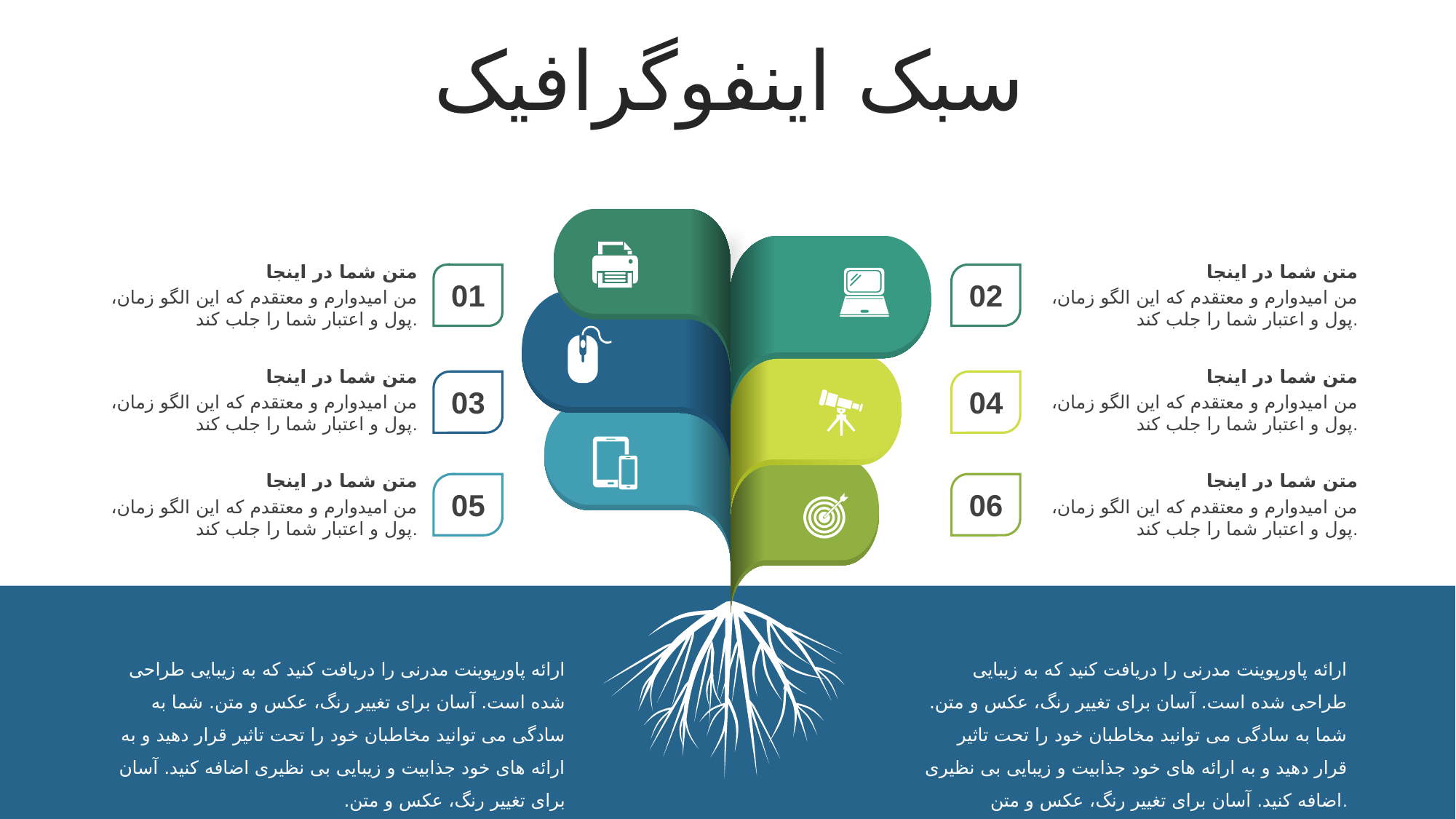

سبک اینفوگرافیک

متن شما در اینجا
من امیدوارم و معتقدم که این الگو زمان، پول و اعتبار شما را جلب کند.
متن شما در اینجا
من امیدوارم و معتقدم که این الگو زمان، پول و اعتبار شما را جلب کند.

01
02
متن شما در اینجا
من امیدوارم و معتقدم که این الگو زمان، پول و اعتبار شما را جلب کند.
متن شما در اینجا
من امیدوارم و معتقدم که این الگو زمان، پول و اعتبار شما را جلب کند.

03
04
متن شما در اینجا
من امیدوارم و معتقدم که این الگو زمان، پول و اعتبار شما را جلب کند.
متن شما در اینجا
من امیدوارم و معتقدم که این الگو زمان، پول و اعتبار شما را جلب کند.

05
06

ارائه پاورپوینت مدرنی را دریافت کنید که به زیبایی طراحی شده است. آسان برای تغییر رنگ، عکس و متن. شما به سادگی می توانید مخاطبان خود را تحت تاثیر قرار دهید و به ارائه های خود جذابیت و زیبایی بی نظیری اضافه کنید. آسان برای تغییر رنگ، عکس و متن.
ارائه پاورپوینت مدرنی را دریافت کنید که به زیبایی طراحی شده است. آسان برای تغییر رنگ، عکس و متن. شما به سادگی می توانید مخاطبان خود را تحت تاثیر قرار دهید و به ارائه های خود جذابیت و زیبایی بی نظیری اضافه کنید. آسان برای تغییر رنگ، عکس و متن.